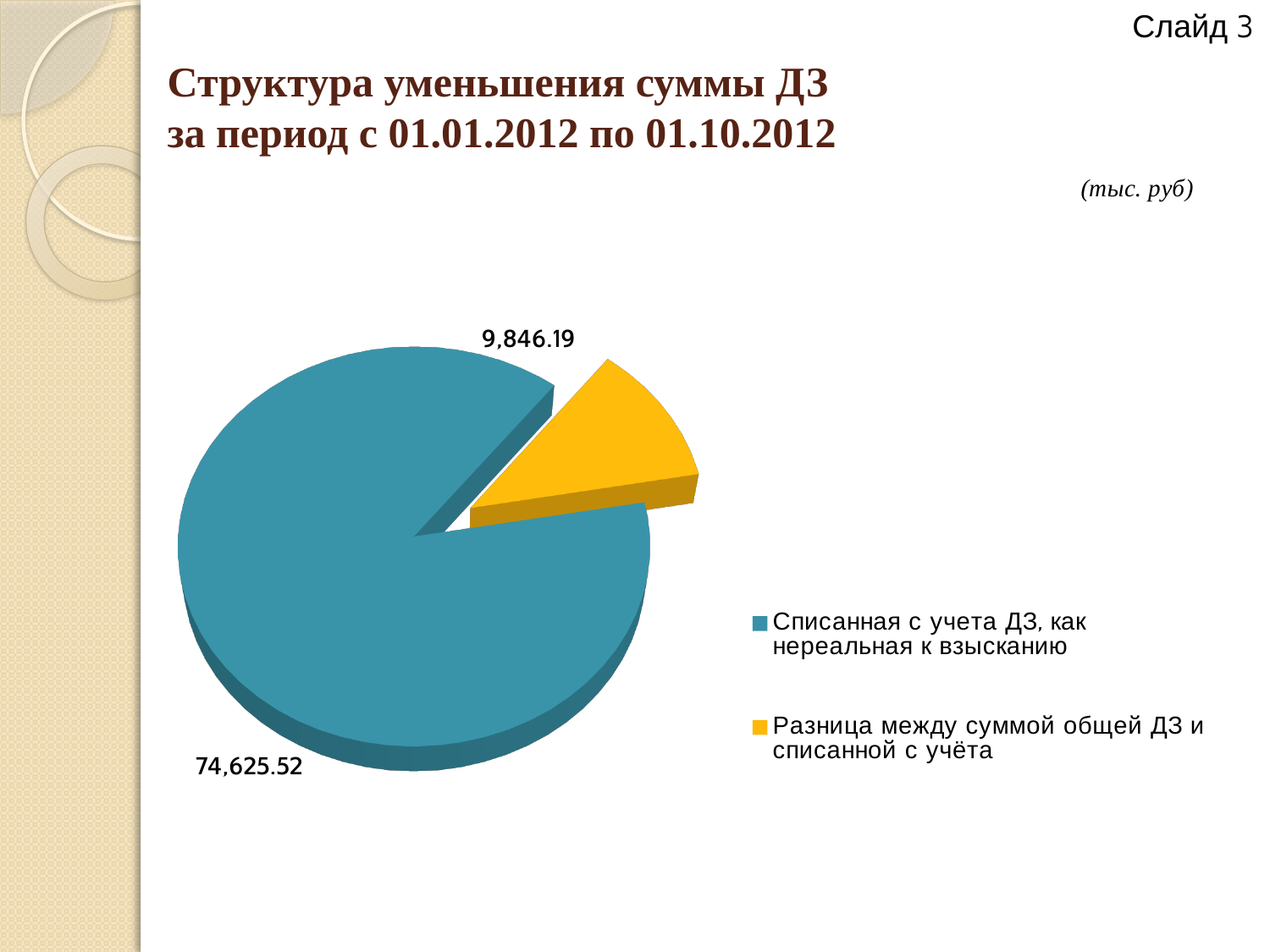

Слайд 3
# Структура уменьшения суммы ДЗ за период с 01.01.2012 по 01.10.2012

[unsupported chart]